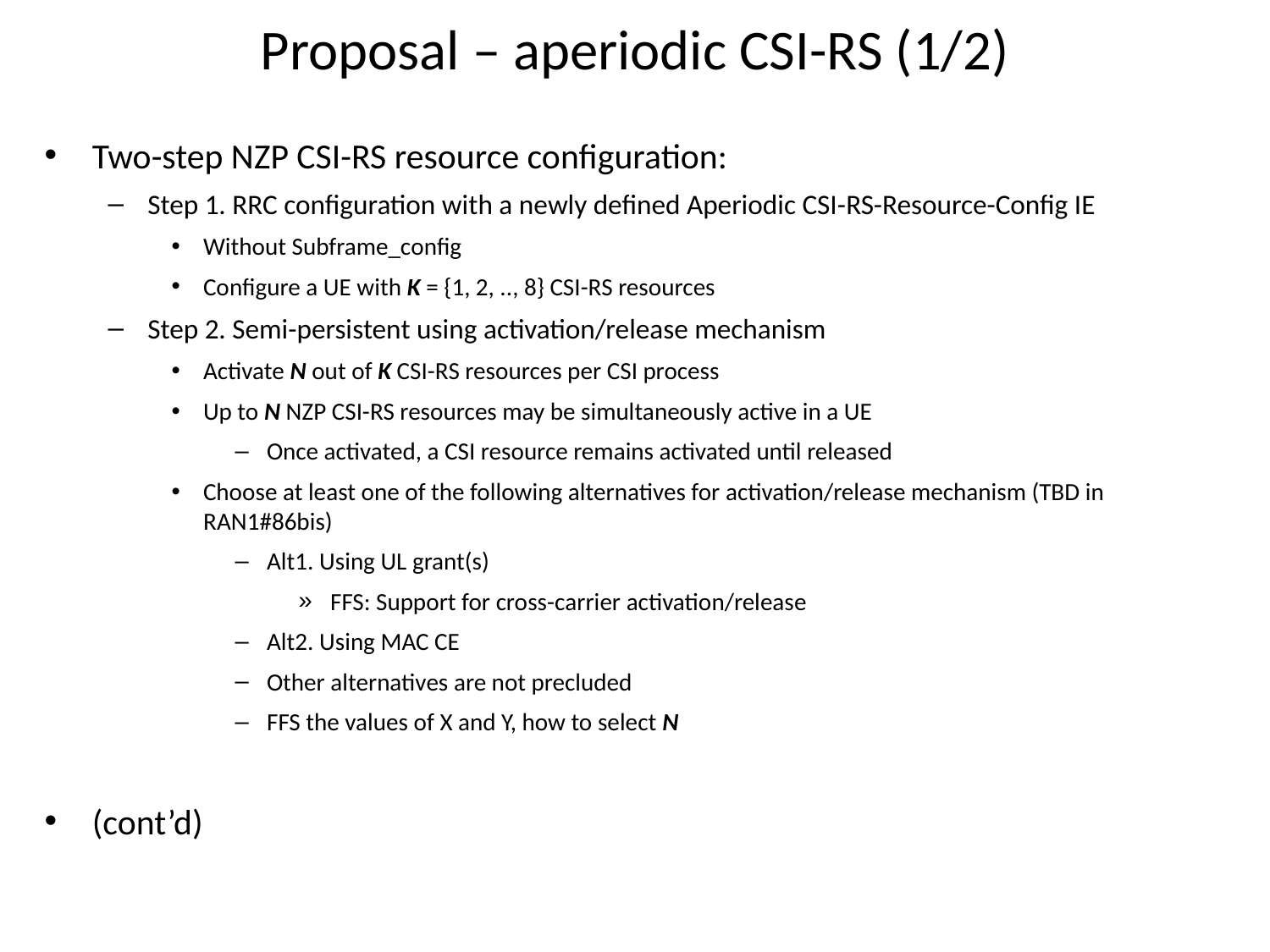

# Proposal – aperiodic CSI-RS (1/2)
Two-step NZP CSI-RS resource configuration:
Step 1. RRC configuration with a newly defined Aperiodic CSI-RS-Resource-Config IE
Without Subframe_config
Configure a UE with K = {1, 2, .., 8} CSI-RS resources
Step 2. Semi-persistent using activation/release mechanism
Activate N out of K CSI-RS resources per CSI process
Up to N NZP CSI-RS resources may be simultaneously active in a UE
Once activated, a CSI resource remains activated until released
Choose at least one of the following alternatives for activation/release mechanism (TBD in RAN1#86bis)
Alt1. Using UL grant(s)
FFS: Support for cross-carrier activation/release
Alt2. Using MAC CE
Other alternatives are not precluded
FFS the values of X and Y, how to select N

(cont’d)